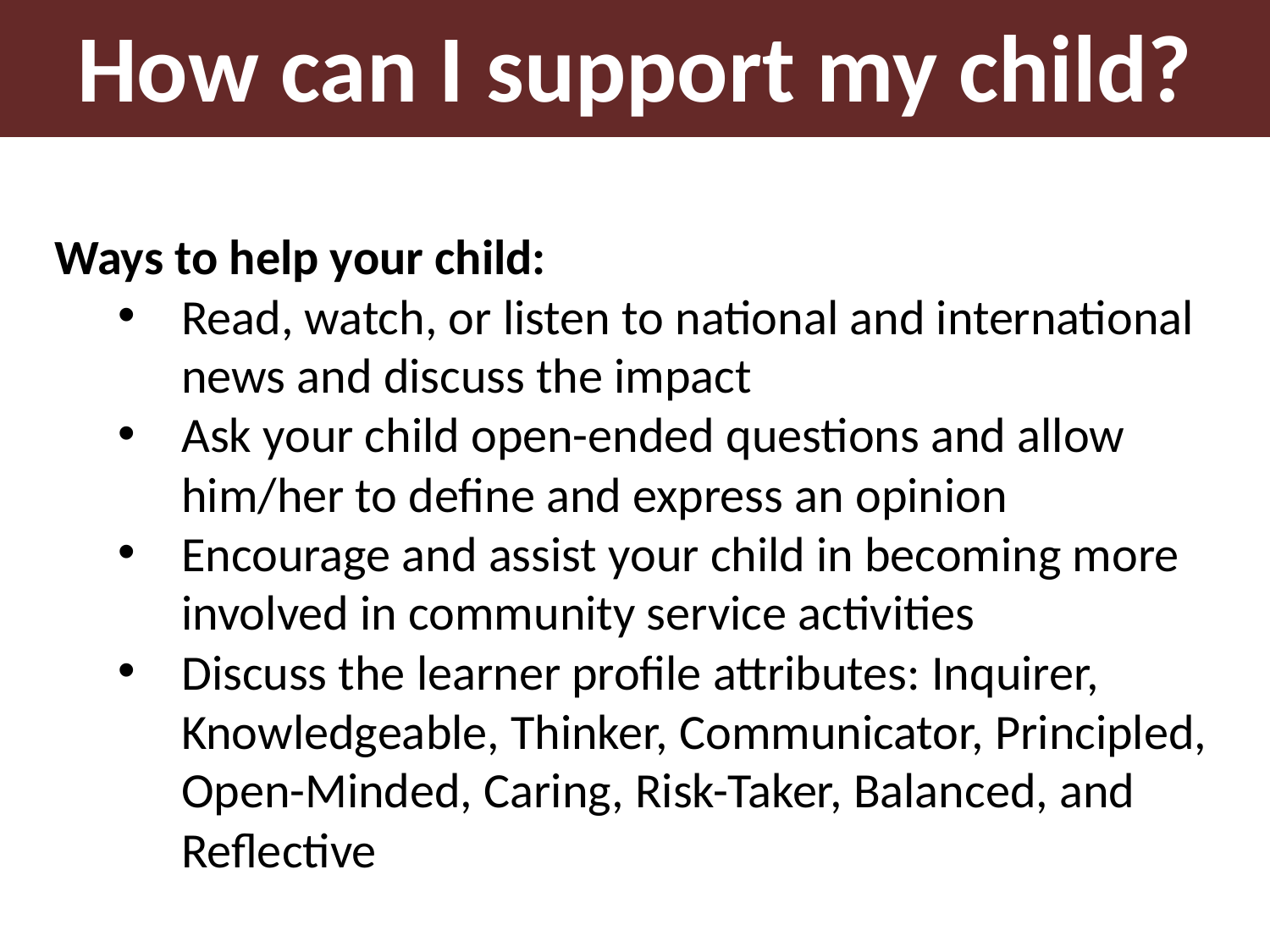

How can I support my child?

Ways to help your child:
Read, watch, or listen to national and international news and discuss the impact
Ask your child open-ended questions and allow him/her to define and express an opinion
Encourage and assist your child in becoming more involved in community service activities
Discuss the learner profile attributes: Inquirer, Knowledgeable, Thinker, Communicator, Principled, Open-Minded, Caring, Risk-Taker, Balanced, and Reflective